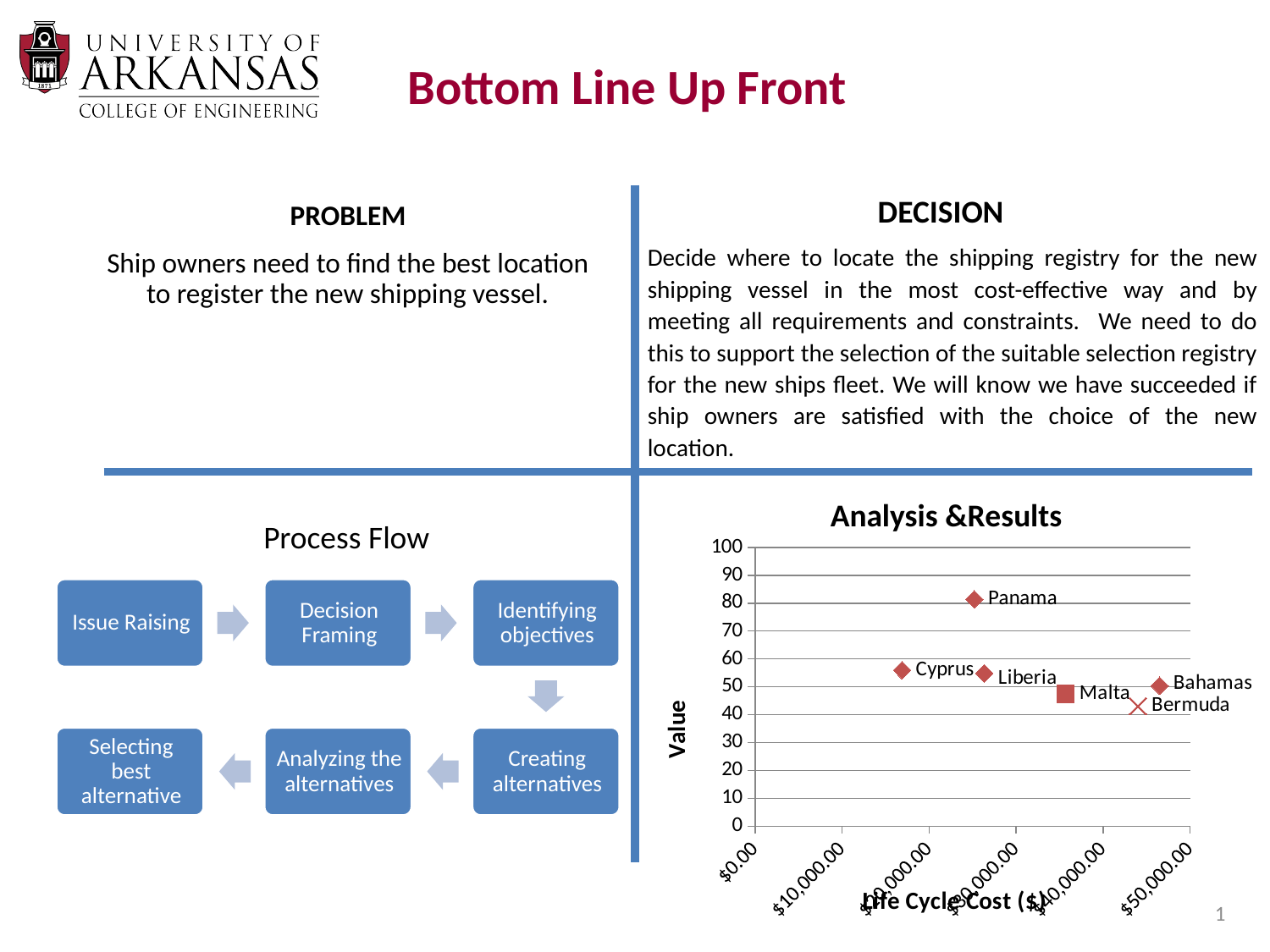

# Bottom Line Up Front
DECISION

PROBLEM
Ship owners need to find the best location to register the new shipping vessel.
Decide where to locate the shipping registry for the new shipping vessel in the most cost-effective way and by meeting all requirements and constraints.  We need to do this to support the selection of the suitable selection registry for the new ships fleet. We will know we have succeeded if ship owners are satisfied with the choice of the new location.
Analysis &Results
Process Flow
Issue Raising

Decision Framing

Identifying objectives

Creating alternatives

Analyzing the alternatives

Selecting best alternative

### Chart

| Category | Panama | Liberia | Bahamas | Malta | Cyprus | Bermuda |  |  |  |
|---|---|---|---|---|---|---|---|---|---|
1